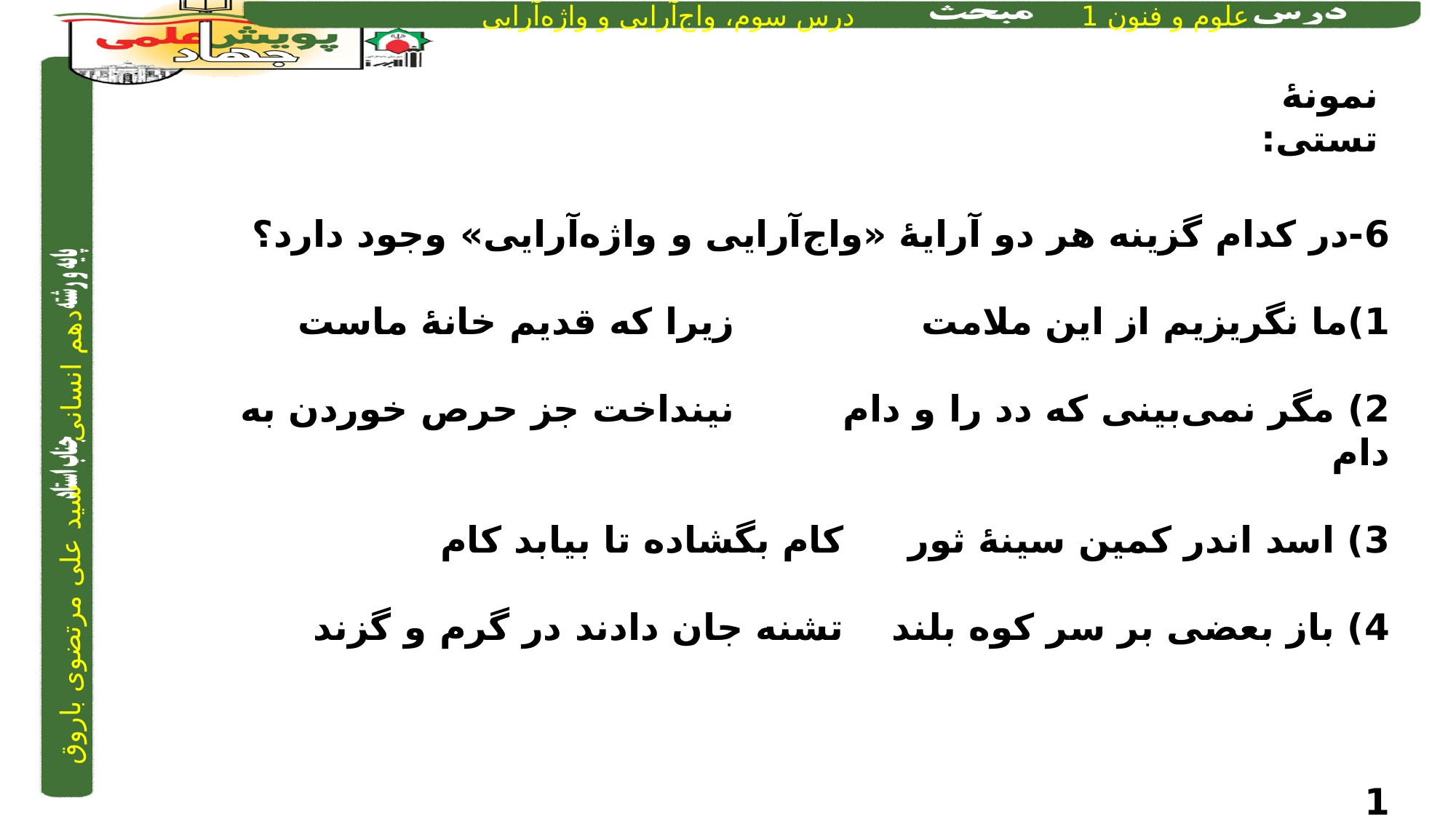

نمونۀ تستی:
6-در کدام گزینه هر دو آرایۀ «واج‌آرایی و واژه‌آرایی» وجود دارد؟

1)ما نگریزیم از این ملامت	 		زیرا که قدیم خانۀ ماست

2) مگر نمی‌بینی که دد را و دام 		نینداخت جز حرص خوردن به دام

3) اسد اندر کمین سینۀ ثور	 	کام بگشاده تا بیابد کام

4) باز بعضی بر سر کوه بلند	 	تشنه جان دادند در گرم و گزند

1